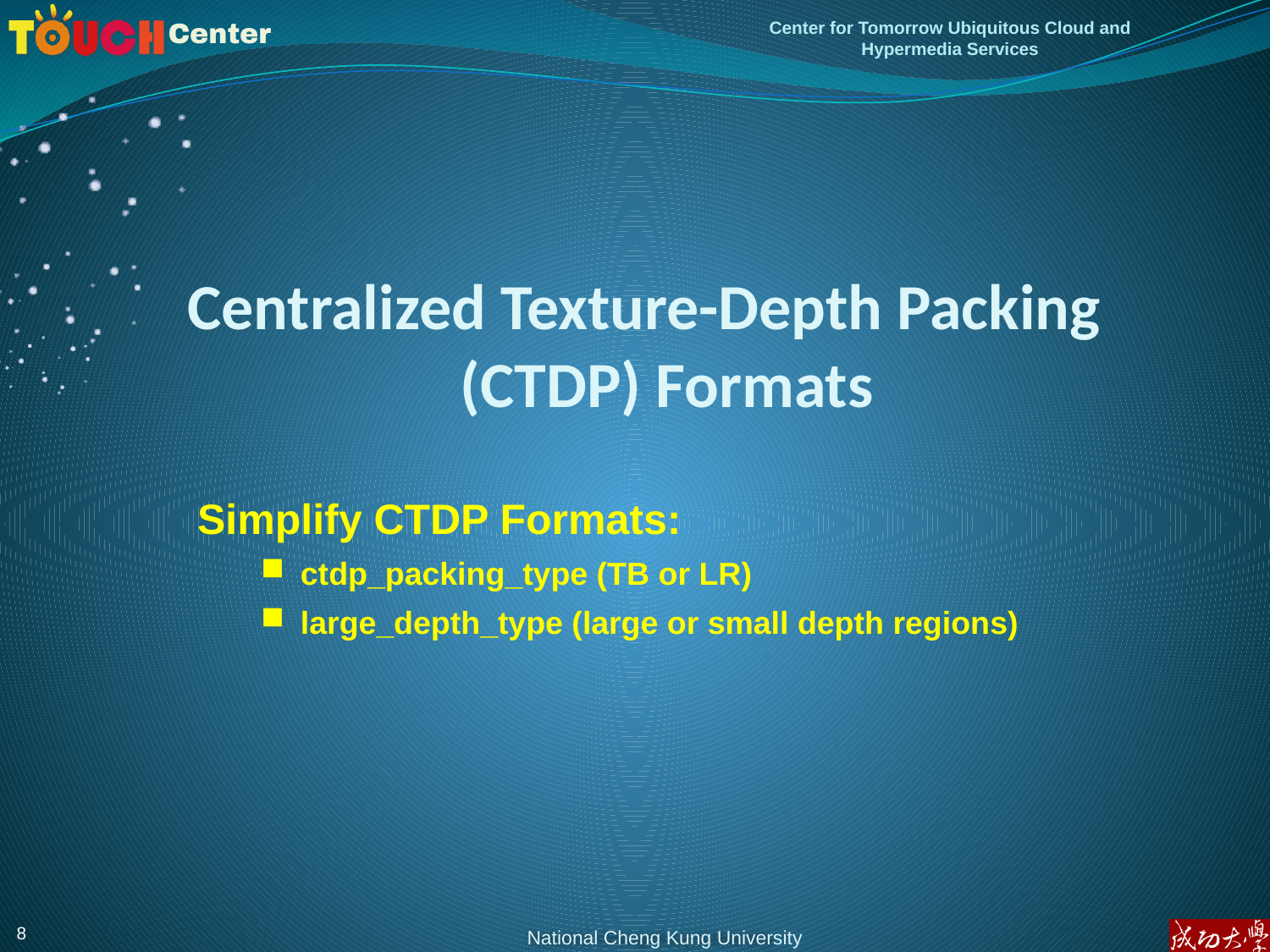

# Centralized Texture-Depth Packing (CTDP) Formats
Simplify CTDP Formats:
ctdp_packing_type (TB or LR)
large_depth_type (large or small depth regions)